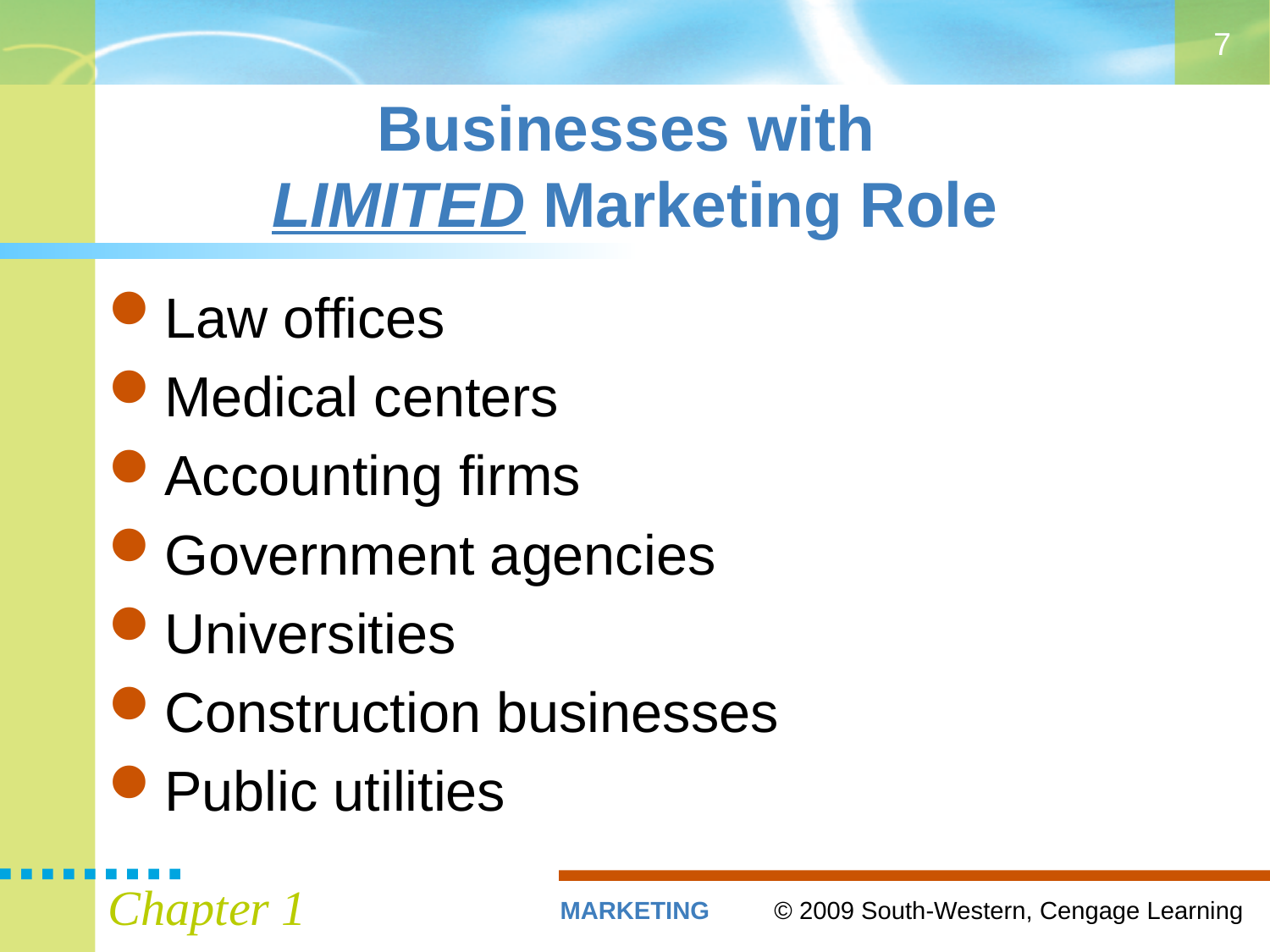

7
# Businesses with LIMITED Marketing Role
Law offices
Medical centers
Accounting firms
Government agencies
Universities
Construction businesses
Public utilities
Chapter 1